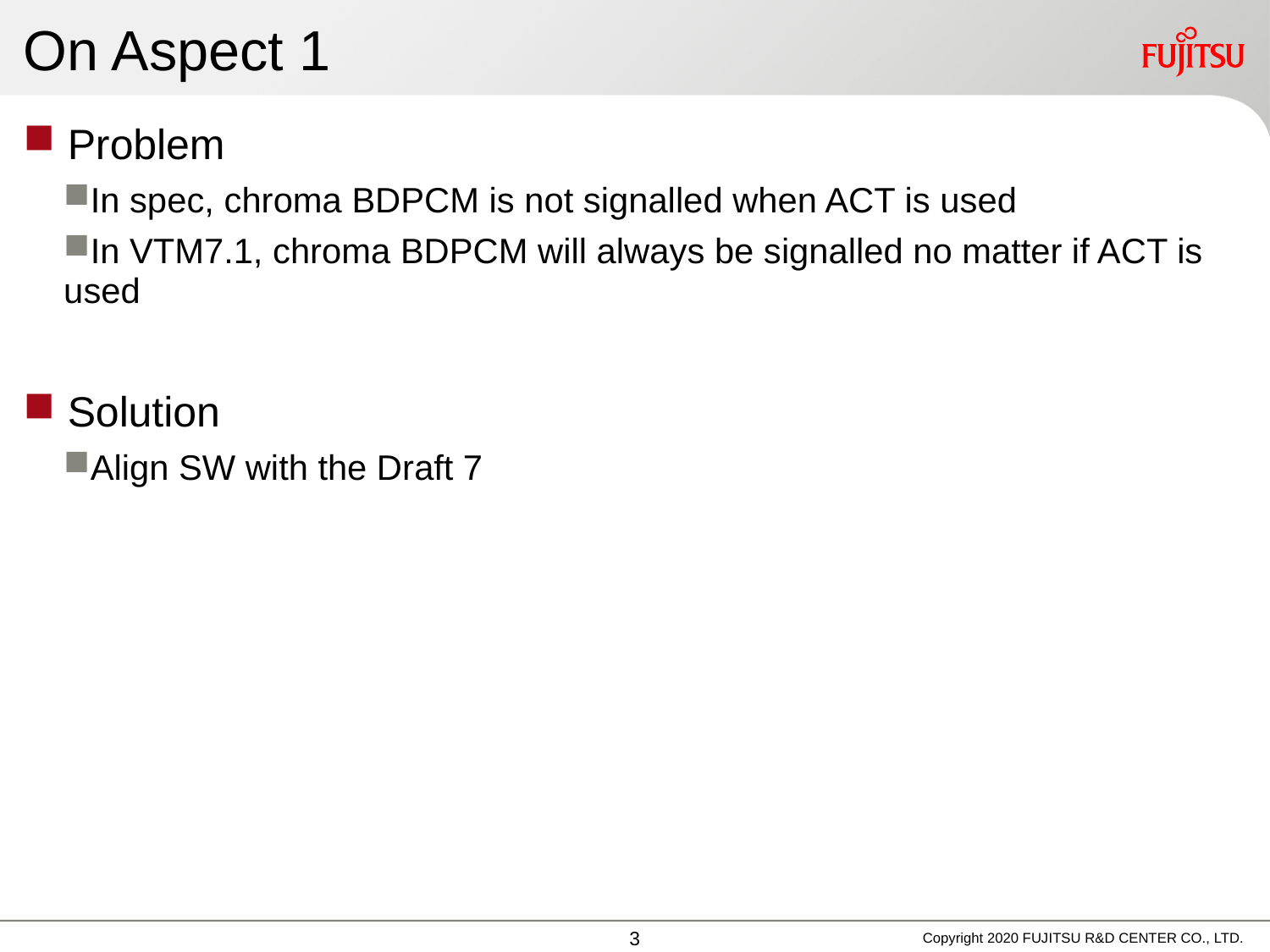

# On Aspect 1
 Problem
In spec, chroma BDPCM is not signalled when ACT is used
In VTM7.1, chroma BDPCM will always be signalled no matter if ACT is used

 Solution
Align SW with the Draft 7

3
Copyright 2020 FUJITSU R&D CENTER CO., LTD.